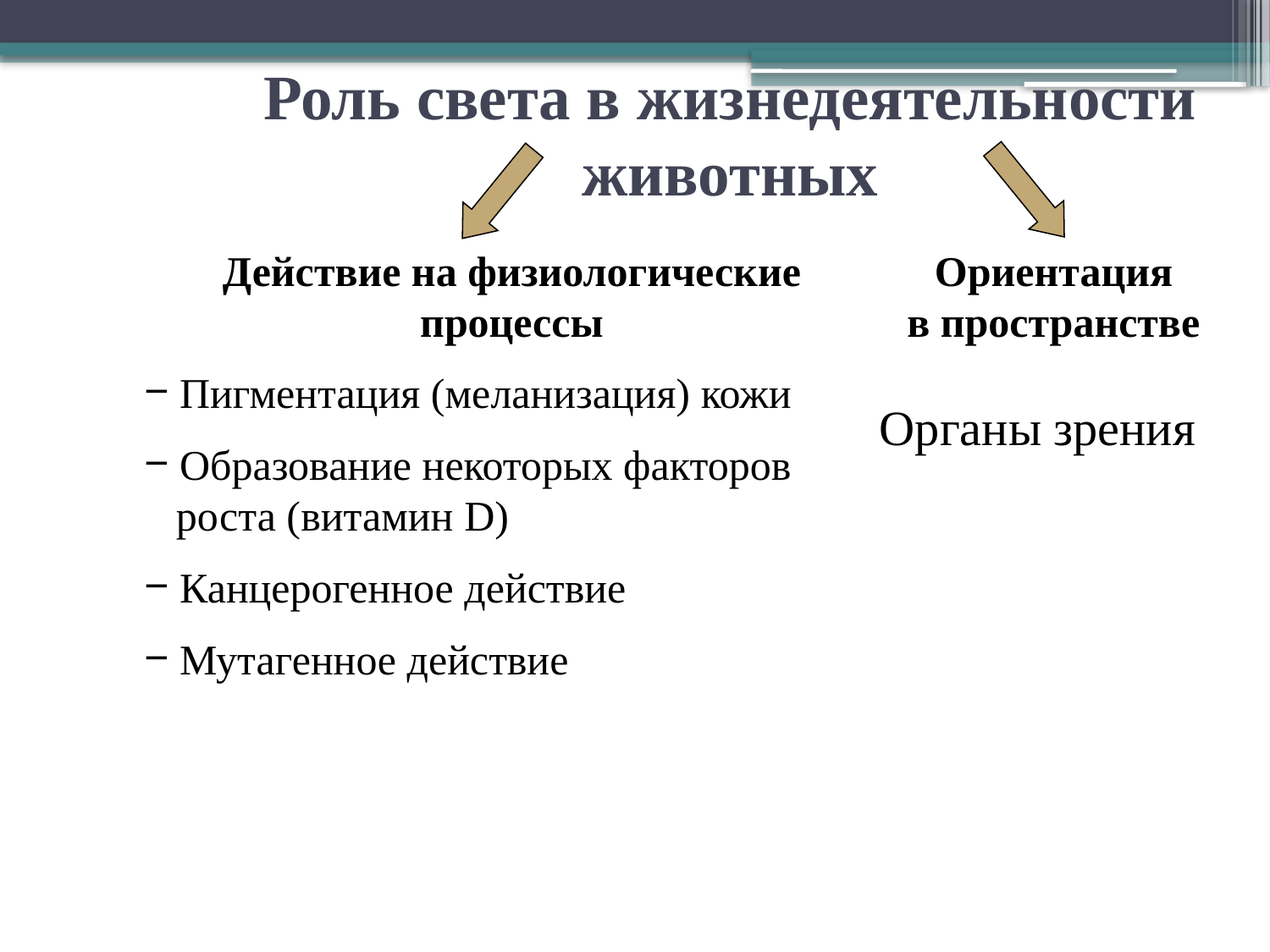

# Роль света в жизнедеятельности животных

Ориентация
в пространстве
Действие на физиологические процессы
 Пигментация (меланизация) кожи
 Образование некоторых факторов
   роста (витамин D)
 Канцерогенное действие
 Мутагенное действие
Органы зрения